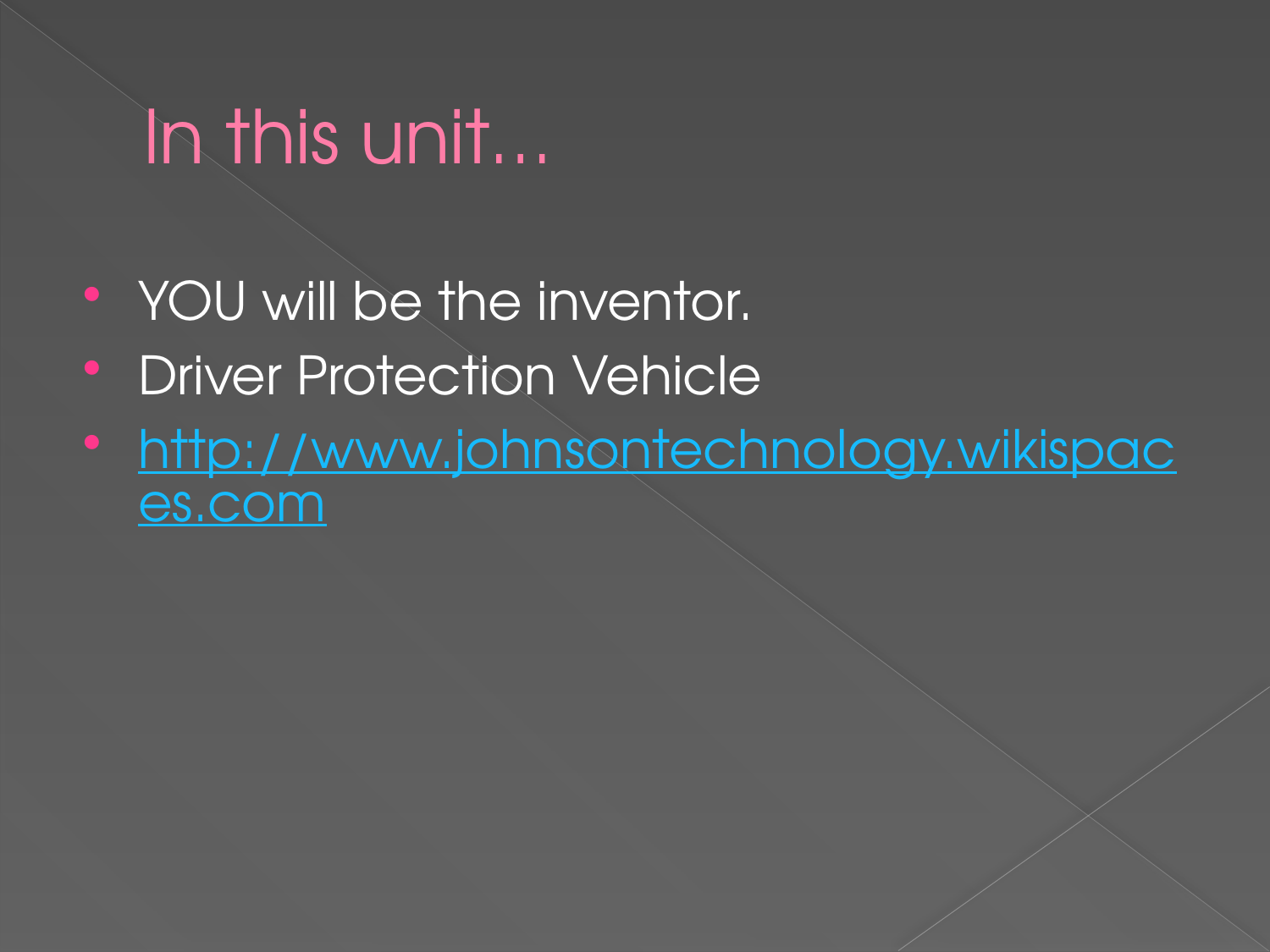

# In this unit…
YOU will be the inventor.
Driver Protection Vehicle
http://www.johnsontechnology.wikispaces.com